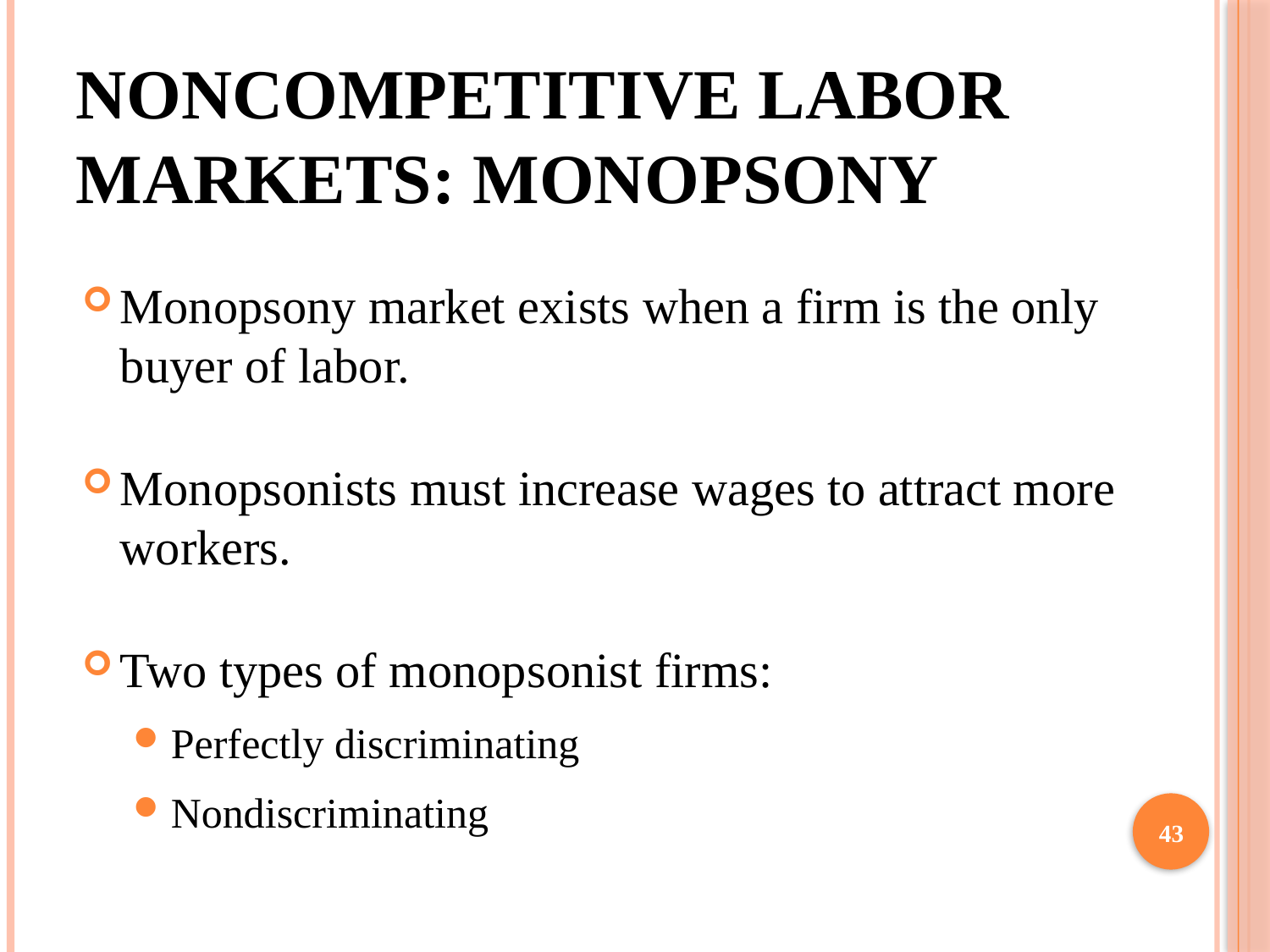

# Noncompetitive Labor Markets: Monopsony
Monopsony market exists when a firm is the only buyer of labor.

Monopsonists must increase wages to attract more workers.

Two types of monopsonist firms:
Perfectly discriminating
Nondiscriminating
43